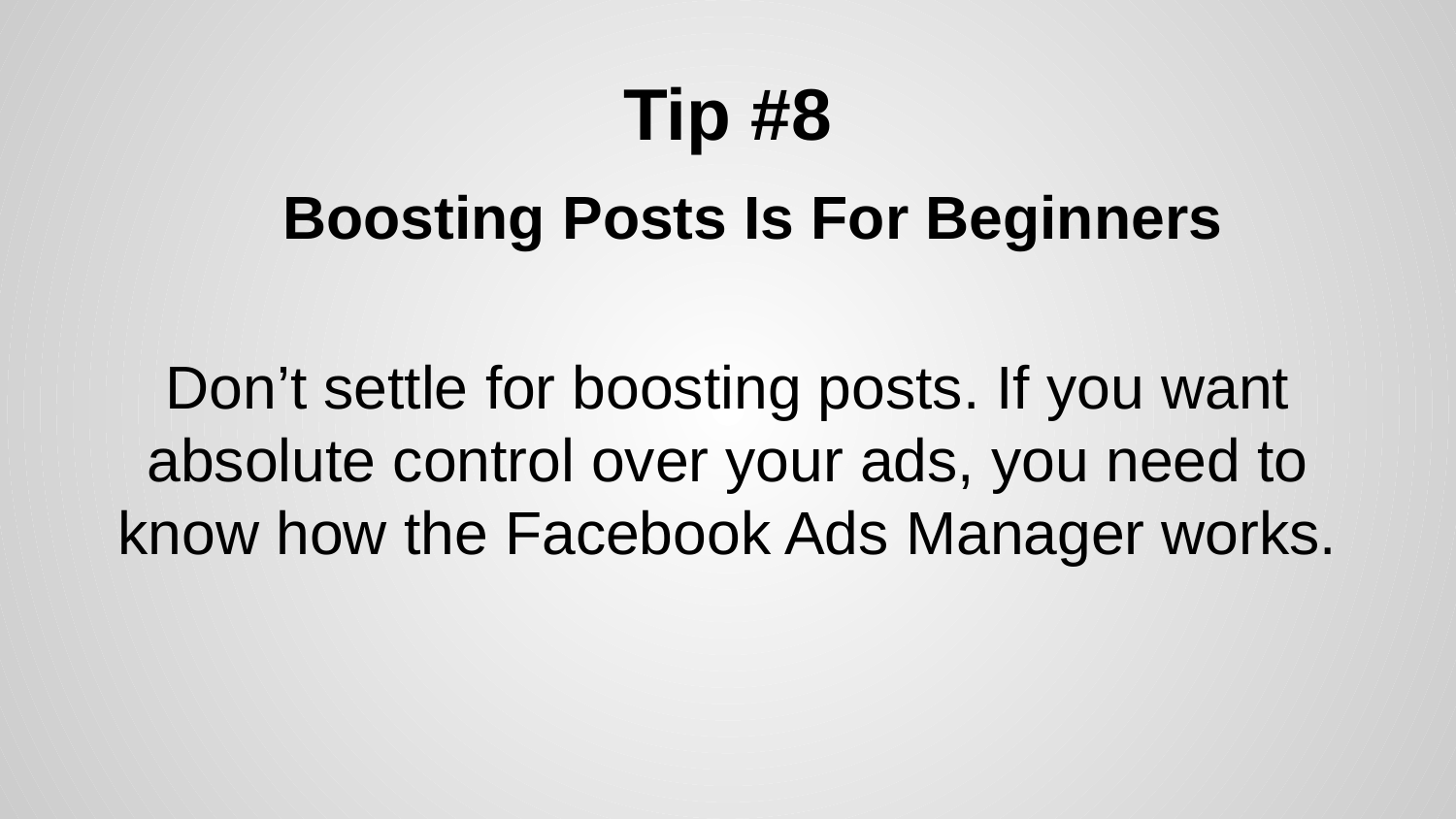

# Tip #8

   Boosting Posts Is For Beginners

Don’t settle for boosting posts. If you want absolute control over your ads, you need to know how the Facebook Ads Manager works.